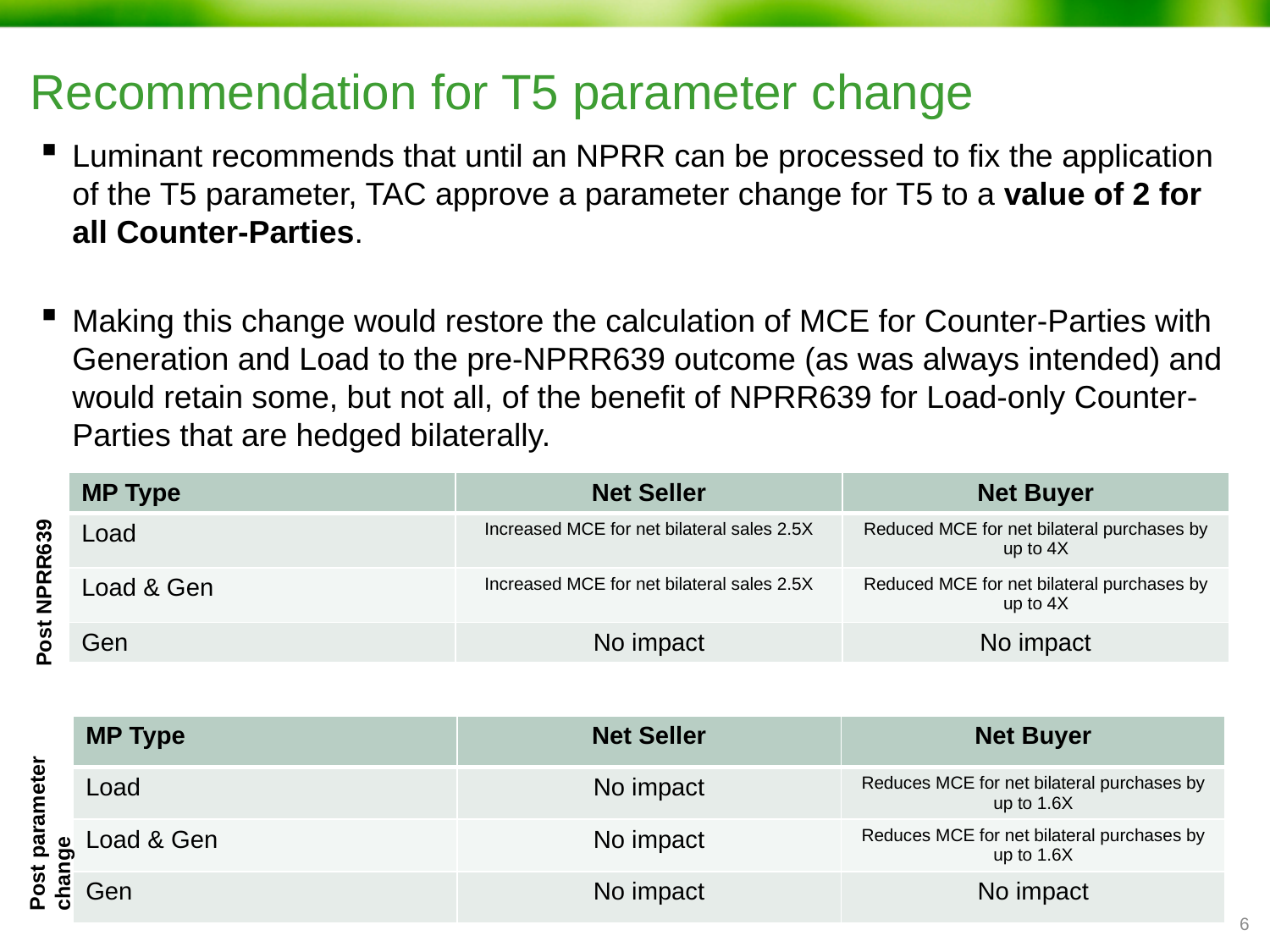

# Recommendation for T5 parameter change
Luminant recommends that until an NPRR can be processed to fix the application of the T5 parameter, TAC approve a parameter change for T5 to a value of 2 for all Counter-Parties.

Making this change would restore the calculation of MCE for Counter-Parties with Generation and Load to the pre-NPRR639 outcome (as was always intended) and would retain some, but not all, of the benefit of NPRR639 for Load-only Counter-Parties that are hedged bilaterally.

| MP Type | Net Seller | Net Buyer |
| --- | --- | --- |
| Load | Increased MCE for net bilateral sales 2.5X | Reduced MCE for net bilateral purchases by up to 4X |
| Load & Gen | Increased MCE for net bilateral sales 2.5X | Reduced MCE for net bilateral purchases by up to 4X |
| Gen | No impact | No impact |
Post NPRR639
| MP Type | Net Seller | Net Buyer |
| --- | --- | --- |
| Load | No impact | Reduces MCE for net bilateral purchases by up to 1.6X |
| Load & Gen | No impact | Reduces MCE for net bilateral purchases by up to 1.6X |
| Gen | No impact | No impact |
Post parameter change
6